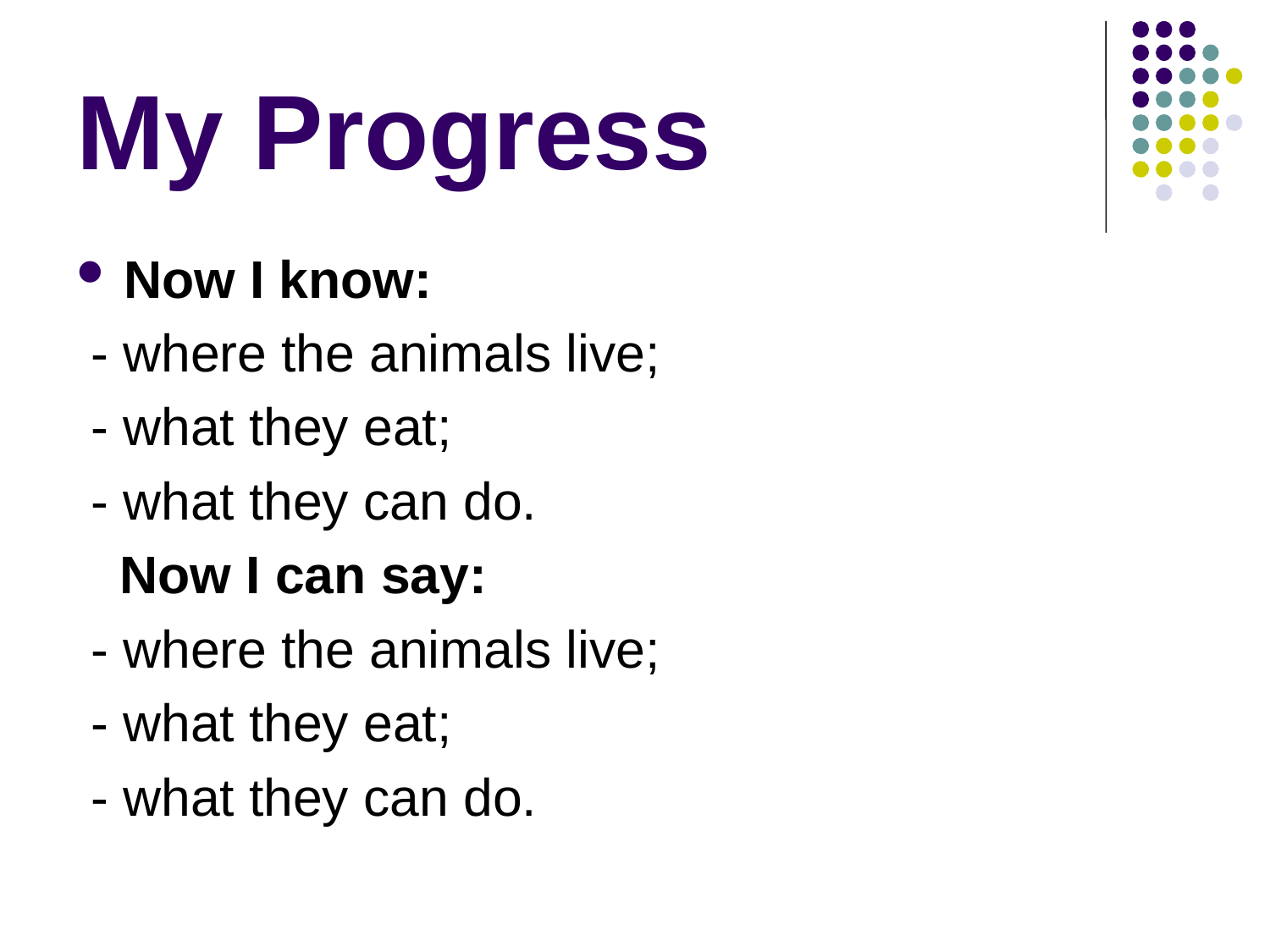

# My Progress
Now I know:
 - where the animals live;
 - what they eat;
 - what they can do.
   Now I can say:
 - where the animals live;
 - what they eat;
 - what they can do.